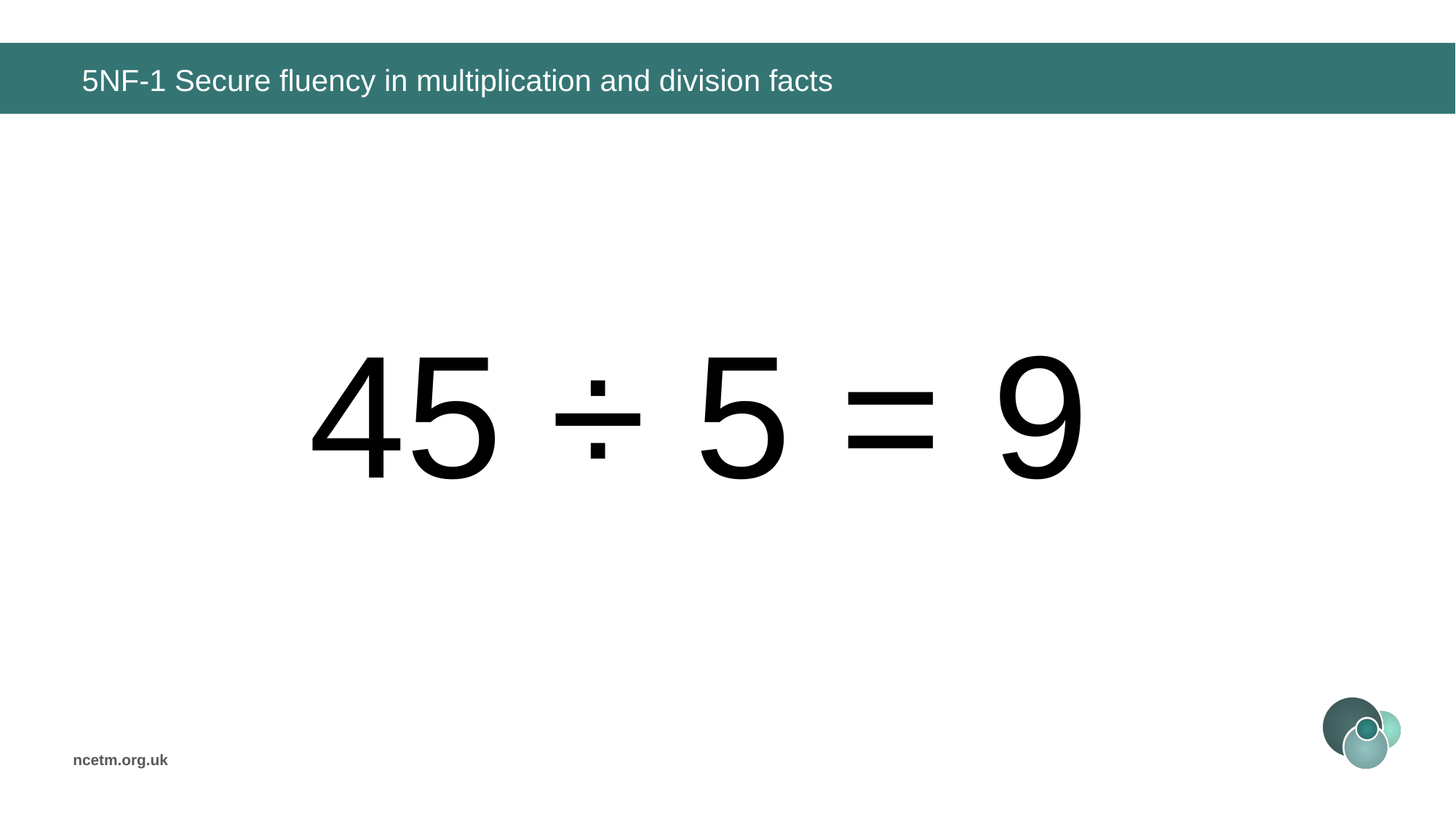

# 5NF-1 Secure fluency in multiplication and division facts
45 ÷ 5 =
9